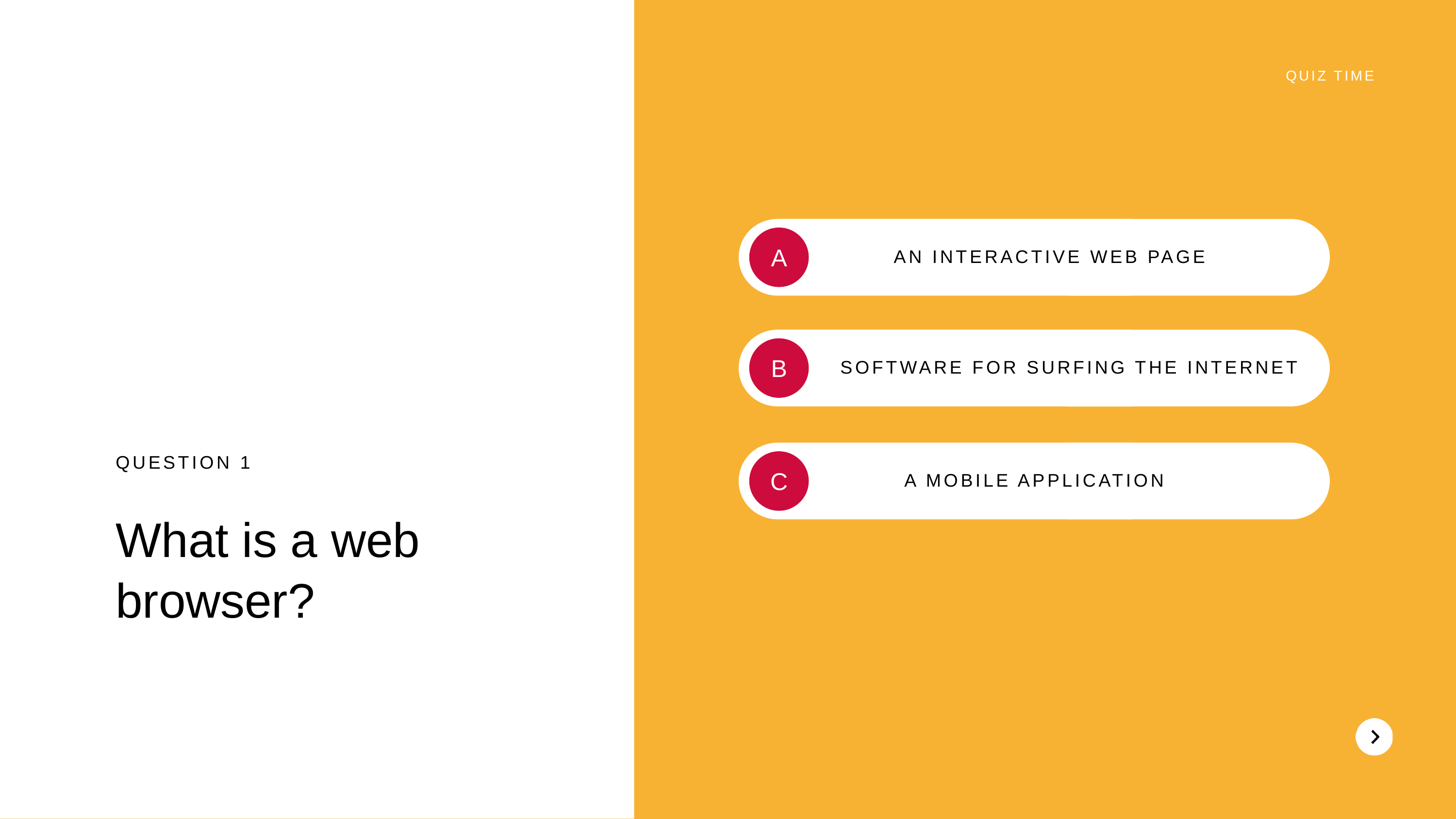

QUIZ TIME

A
AN INTERACTIVE WEB PAGE

B
SOFTWARE FOR SURFING THE INTERNET

QUESTION 1
What is a web browser?

C
A MOBILE APPLICATION